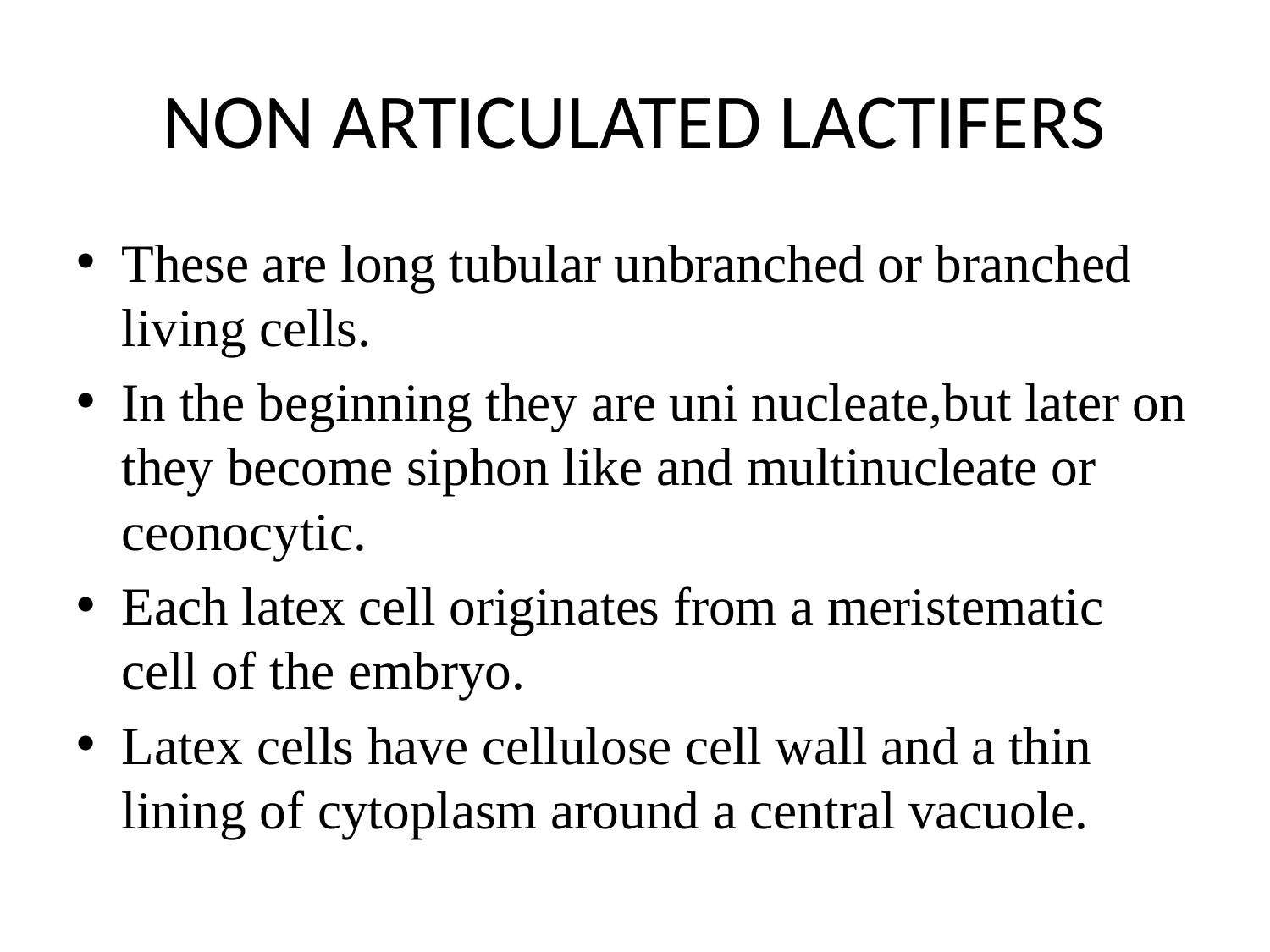

# NON ARTICULATED LACTIFERS
These are long tubular unbranched or branched living cells.
In the beginning they are uni nucleate,but later on they become siphon like and multinucleate or ceonocytic.
Each latex cell originates from a meristematic cell of the embryo.
Latex cells have cellulose cell wall and a thin lining of cytoplasm around a central vacuole.